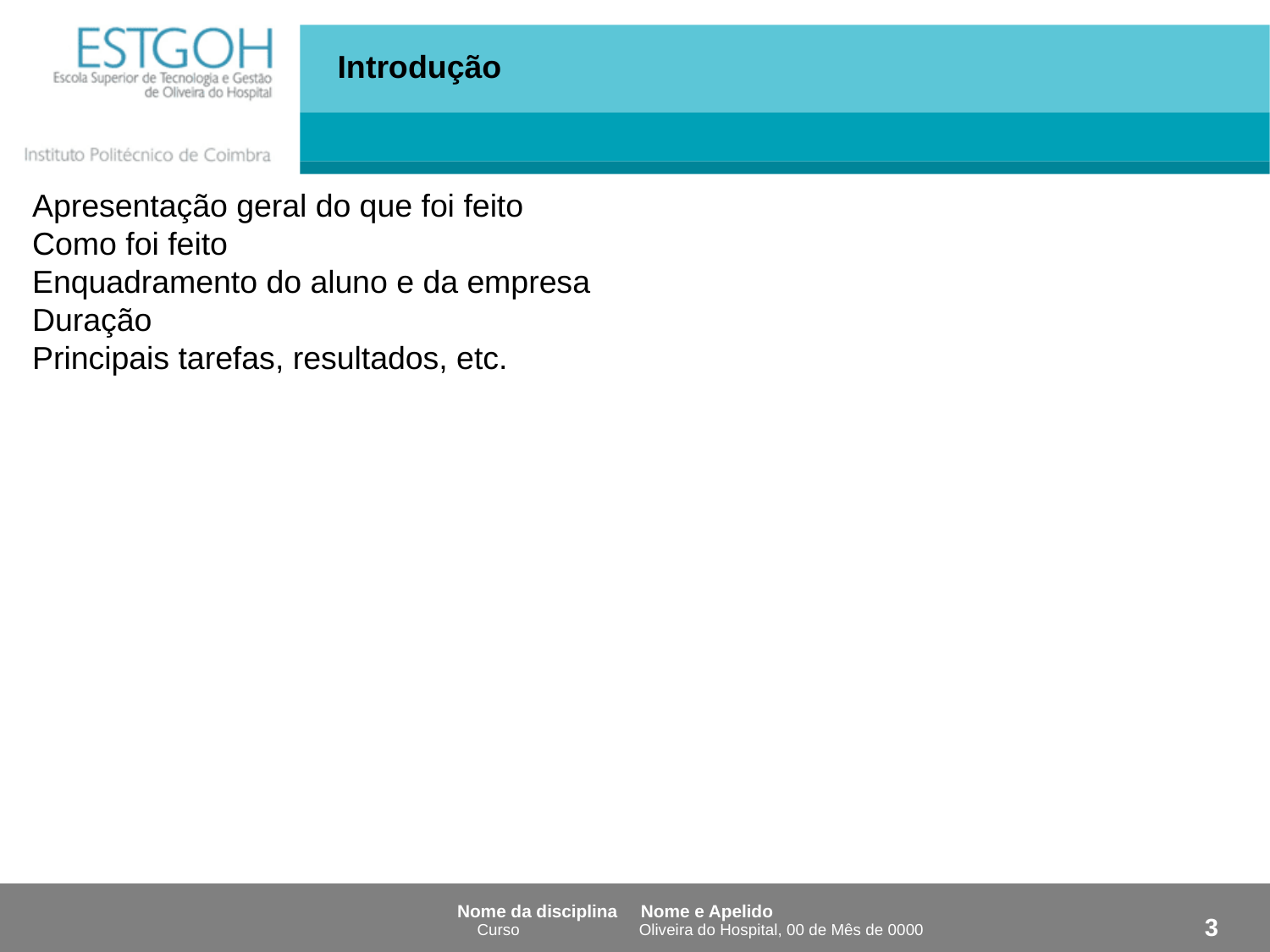

Introdução
Apresentação geral do que foi feito
Como foi feito
Enquadramento do aluno e da empresa
Duração
Principais tarefas, resultados, etc.

3